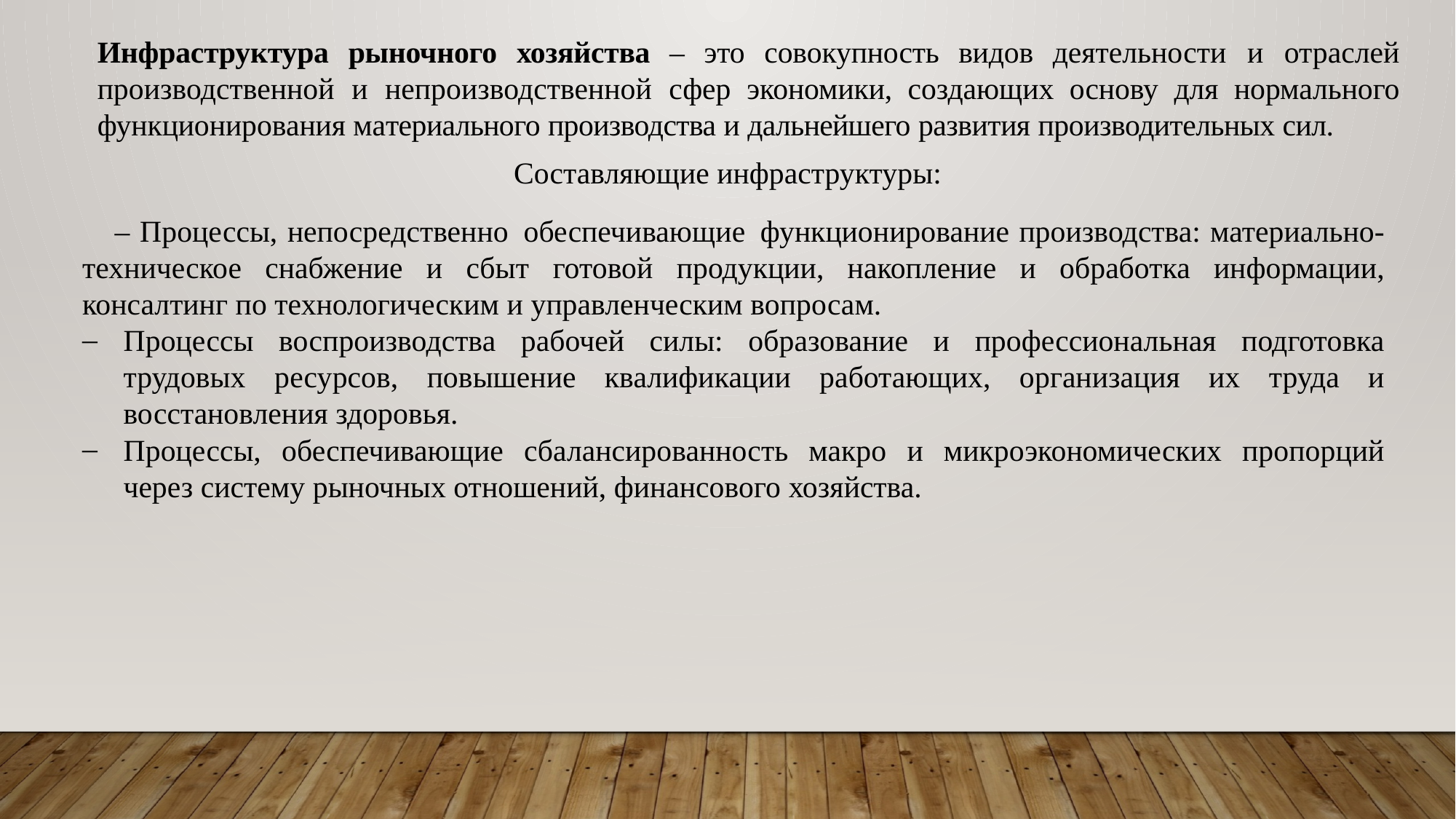

Инфраструктура рыночного хозяйства – это совокупность видов деятельности и отраслей производственной и непроизводственной сфер экономики, создающих основу для нормального функционирования материального производства и дальнейшего развития производительных сил.
Составляющие инфраструктуры:
– Процессы, непосредственно обеспечивающие функционирование производства: материально-техническое снабжение и сбыт готовой продукции, накопление и обработка информации, консалтинг по технологическим и управленческим вопросам.
Процессы воспроизводства рабочей силы: образование и профессиональная подготовка трудовых ресурсов, повышение квалификации работающих, организация их труда и восстановления здоровья.
Процессы, обеспечивающие сбалансированность макро и микроэкономических пропорций через систему рыночных отношений, финансового хозяйства.